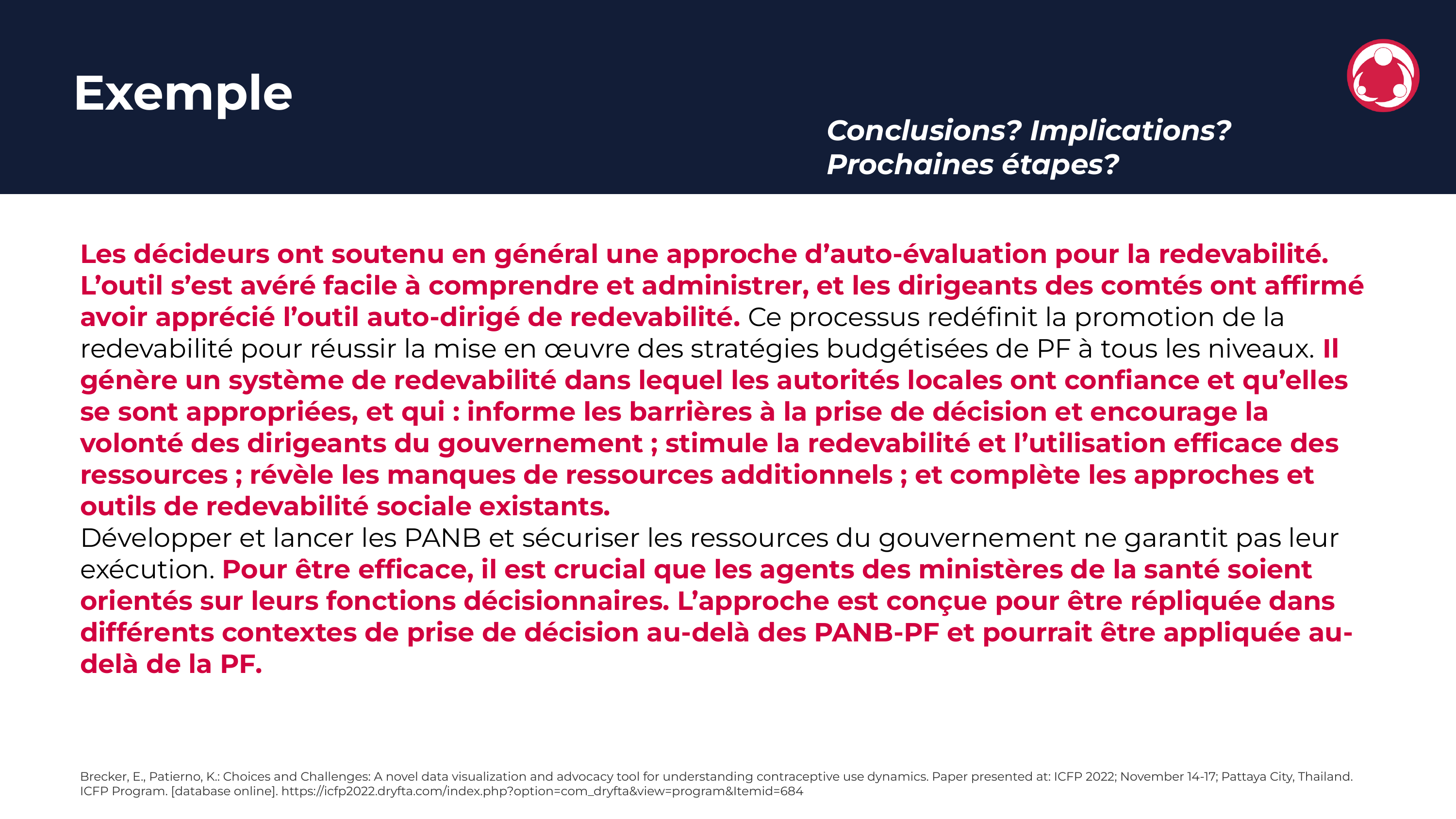

Exemple
Conclusions? Implications? Prochaines étapes?
Les décideurs ont soutenu en général une approche d’auto-évaluation pour la redevabilité. L’outil s’est avéré facile à comprendre et administrer, et les dirigeants des comtés ont affirmé avoir apprécié l’outil auto-dirigé de redevabilité. Ce processus redéfinit la promotion de la redevabilité pour réussir la mise en œuvre des stratégies budgétisées de PF à tous les niveaux. Il génère un système de redevabilité dans lequel les autorités locales ont confiance et qu’elles se sont appropriées, et qui : informe les barrières à la prise de décision et encourage la volonté des dirigeants du gouvernement ; stimule la redevabilité et l’utilisation efficace des ressources ; révèle les manques de ressources additionnels ; et complète les approches et outils de redevabilité sociale existants.
Développer et lancer les PANB et sécuriser les ressources du gouvernement ne garantit pas leur exécution. Pour être efficace, il est crucial que les agents des ministères de la santé soient orientés sur leurs fonctions décisionnaires. L’approche est conçue pour être répliquée dans différents contextes de prise de décision au-delà des PANB-PF et pourrait être appliquée au-delà de la PF.

Brecker, E., Patierno, K.: Choices and Challenges: A novel data visualization and advocacy tool for understanding contraceptive use dynamics. Paper presented at: ICFP 2022; November 14-17; Pattaya City, Thailand. ICFP Program. [database online]. https://icfp2022.dryfta.com/index.php?option=com_dryfta&view=program&Itemid=684